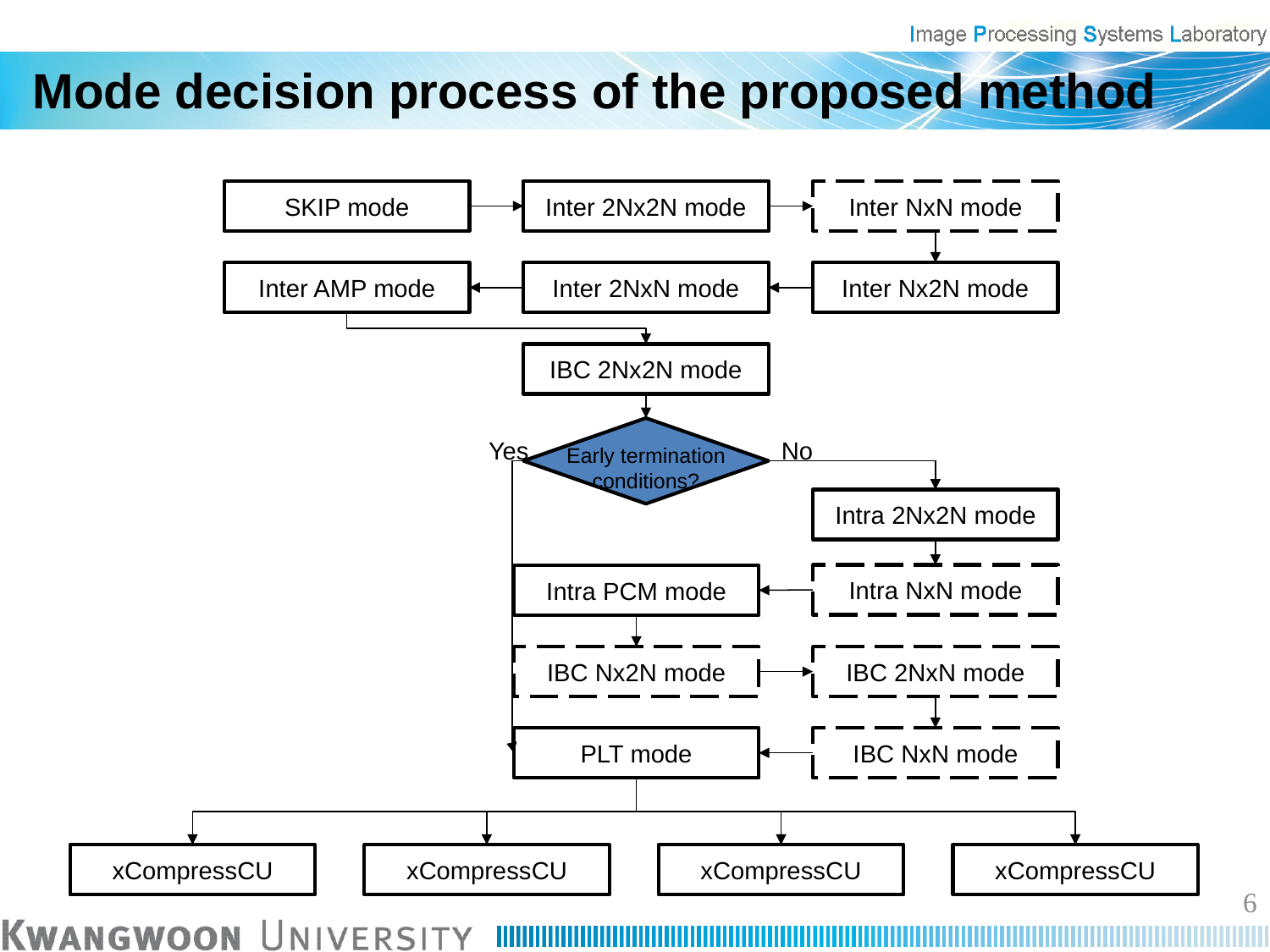

# Mode decision process of the proposed method

SKIP mode
Inter 2Nx2N mode
Inter NxN mode
Inter AMP mode
Inter 2NxN mode
Inter Nx2N mode
IBC 2Nx2N mode

Early termination conditions?
Yes
No
Intra 2Nx2N mode
Intra NxN mode
Intra PCM mode
IBC Nx2N mode
IBC 2NxN mode
PLT mode
IBC NxN mode
xCompressCU
xCompressCU
xCompressCU
xCompressCU
6